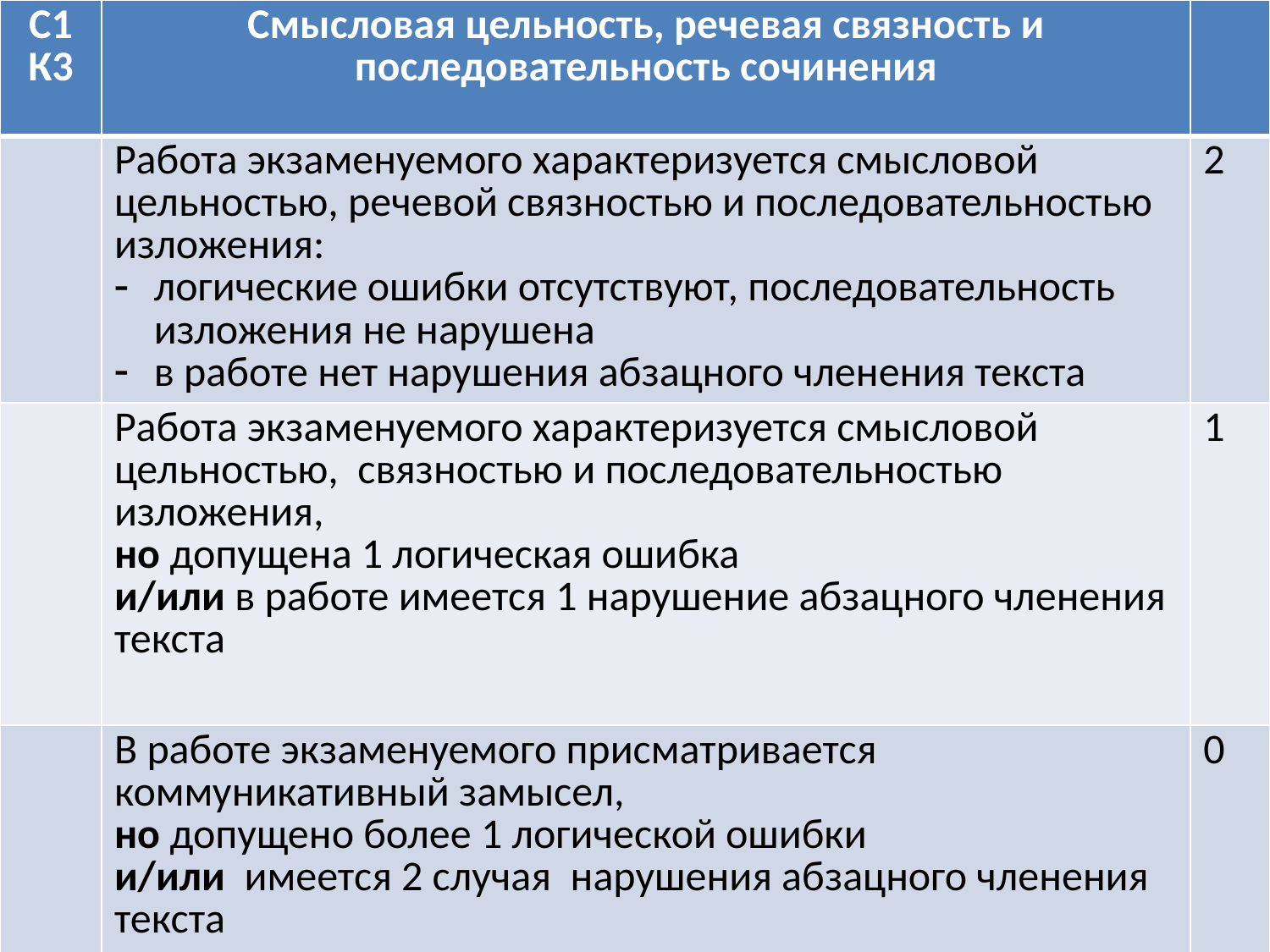

| С1 К3 | Смысловая цельность, речевая связность и последовательность сочинения |  |
| --- | --- | --- |
|  | Работа экзаменуемого характеризуется смысловой цельностью, речевой связностью и последовательностью изложения: логические ошибки отсутствуют, последовательность изложения не нарушена в работе нет нарушения абзацного членения текста | 2 |
|  | Работа экзаменуемого характеризуется смысловой цельностью, связностью и последовательностью изложения, но допущена 1 логическая ошибка и/или в работе имеется 1 нарушение абзацного членения текста | 1 |
|  | В работе экзаменуемого присматривается коммуникативный замысел, но допущено более 1 логической ошибки и/или имеется 2 случая нарушения абзацного членения текста | 0 |